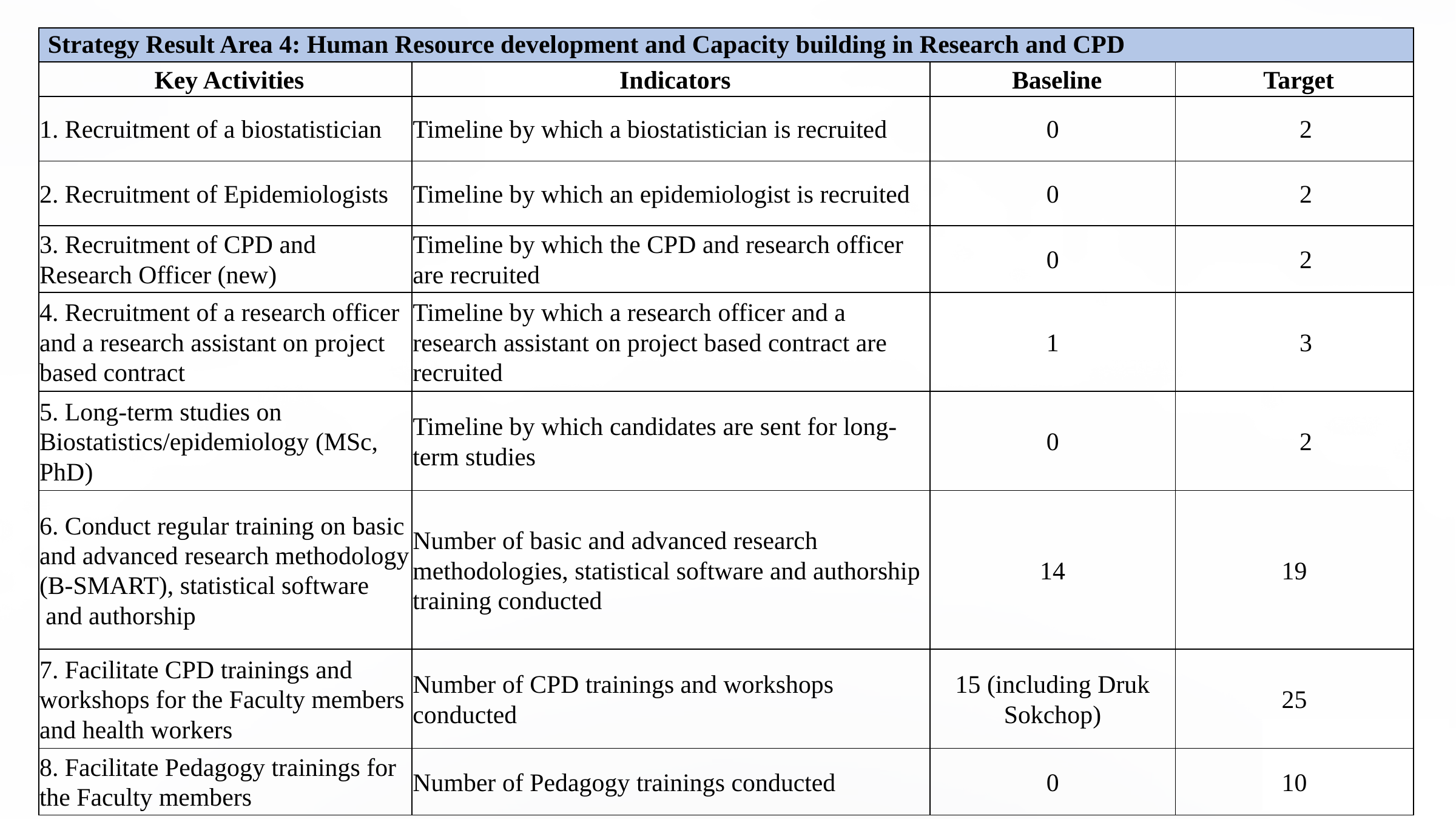

| Strategy Result Area 4: Human Resource development and Capacity building in Research and CPD |  |  |  |
| --- | --- | --- | --- |
| Key Activities | Indicators | Baseline | Target |
| 1. Recruitment of a biostatistician | Timeline by which a biostatistician is recruited | 0 | 2 |
| 2. Recruitment of Epidemiologists | Timeline by which an epidemiologist is recruited | 0 | 2 |
| 3. Recruitment of CPD and Research Officer (new) | Timeline by which the CPD and research officer are recruited | 0 | 2 |
| 4. Recruitment of a research officer and a research assistant on project based contract | Timeline by which a research officer and a research assistant on project based contract are recruited | 1 | 3 |
| 5. Long-term studies on Biostatistics/epidemiology (MSc, PhD) | Timeline by which candidates are sent for long-term studies | 0 | 2 |
| 6. Conduct regular training on basic and advanced research methodology (B-SMART), statistical software and authorship | Number of basic and advanced research methodologies, statistical software and authorship training conducted | 14 | 19 |
| 7. Facilitate CPD trainings and workshops for the Faculty members and health workers | Number of CPD trainings and workshops conducted | 15 (including Druk Sokchop) | 25 |
| 8. Facilitate Pedagogy trainings for the Faculty members | Number of Pedagogy trainings conducted | 0 | 10 |